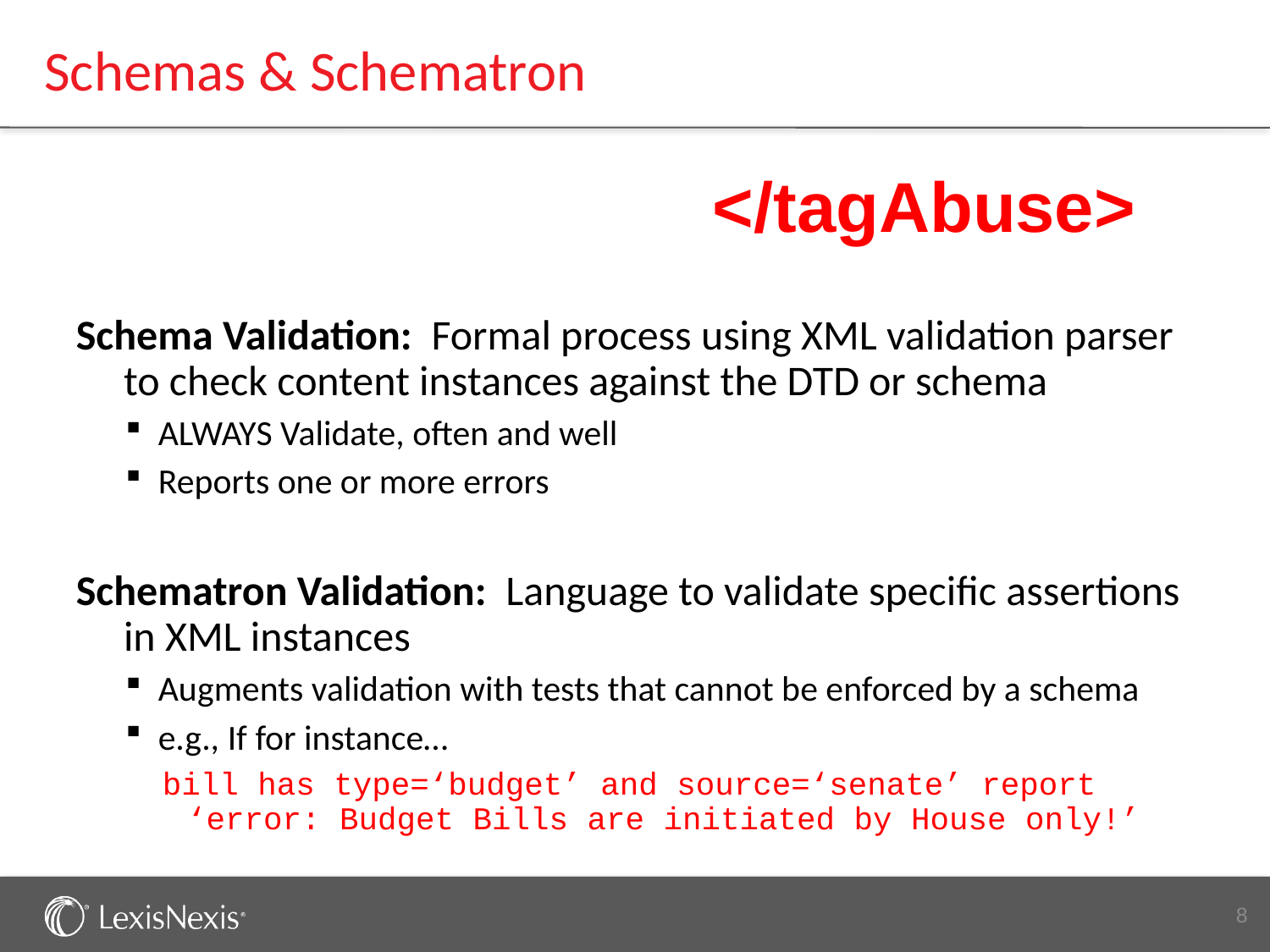

# Schemas & Schematron
</tagAbuse>
Schema Validation:  Formal process using XML validation parser to check content instances against the DTD or schema
 ALWAYS Validate, often and well
 Reports one or more errors

Schematron Validation:  Language to validate specific assertions in XML instances
 Augments validation with tests that cannot be enforced by a schema
 e.g., If for instance…
bill has type=‘budget’ and source=‘senate’ report ‘error: Budget Bills are initiated by House only!’